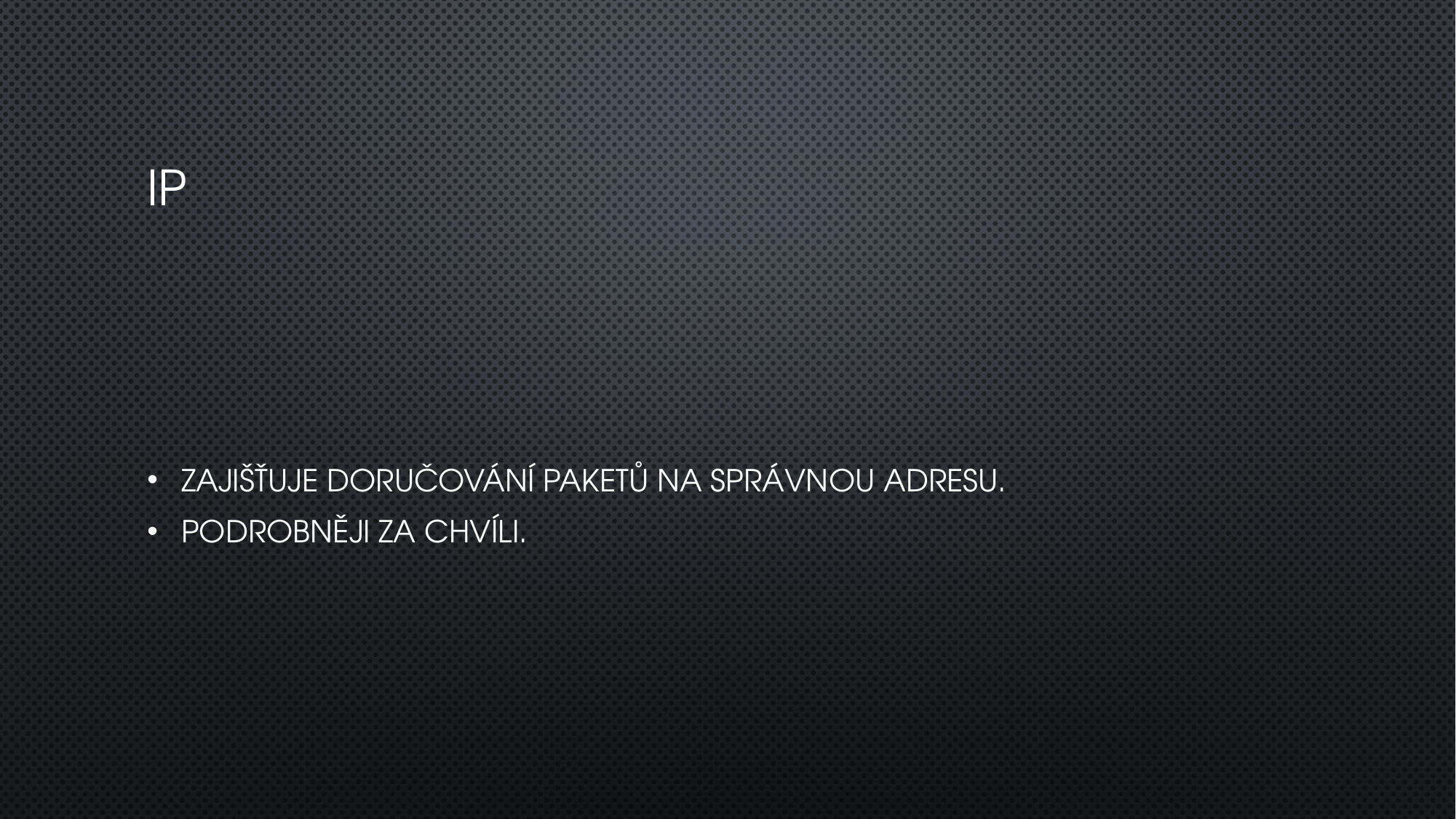

# IP
Zajišťuje doručování paketů na správnou adresu.
Podrobněji za chvíli.